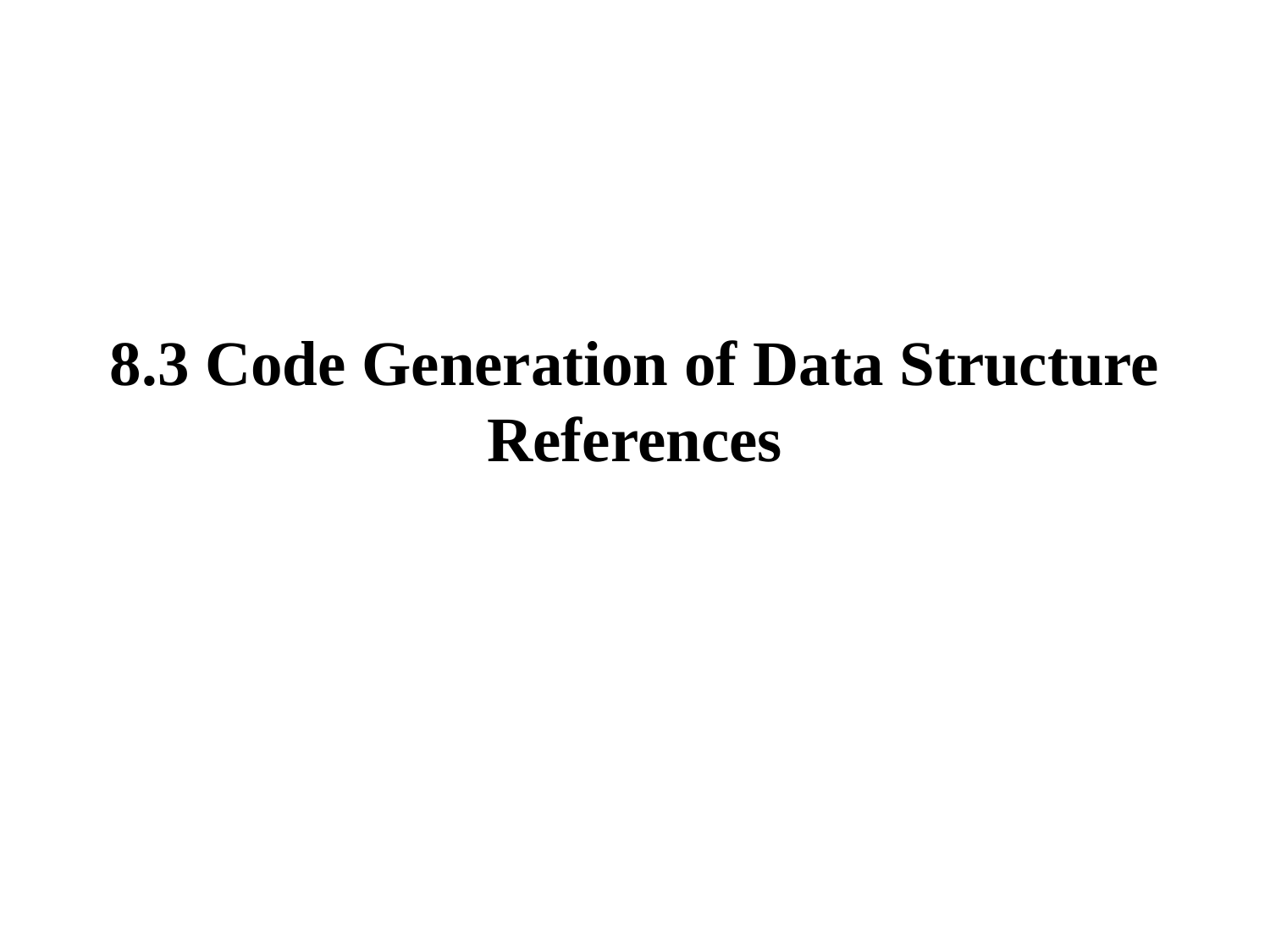

# 8.3 Code Generation of Data Structure References